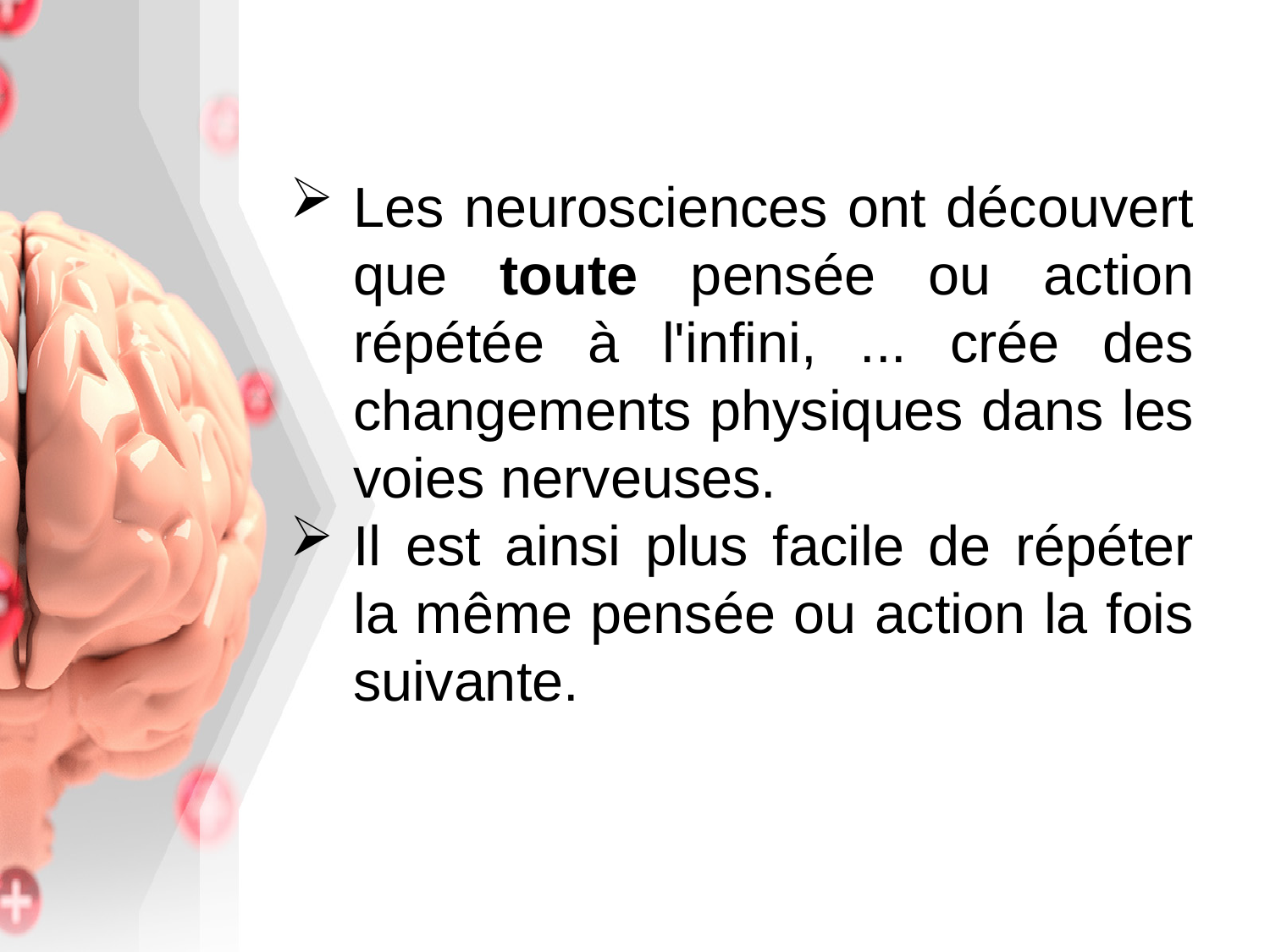

Les neurosciences ont découvert que toute pensée ou action répétée à l'infini, ... crée des changements physiques dans les voies nerveuses.
Il est ainsi plus facile de répéter la même pensée ou action la fois suivante.